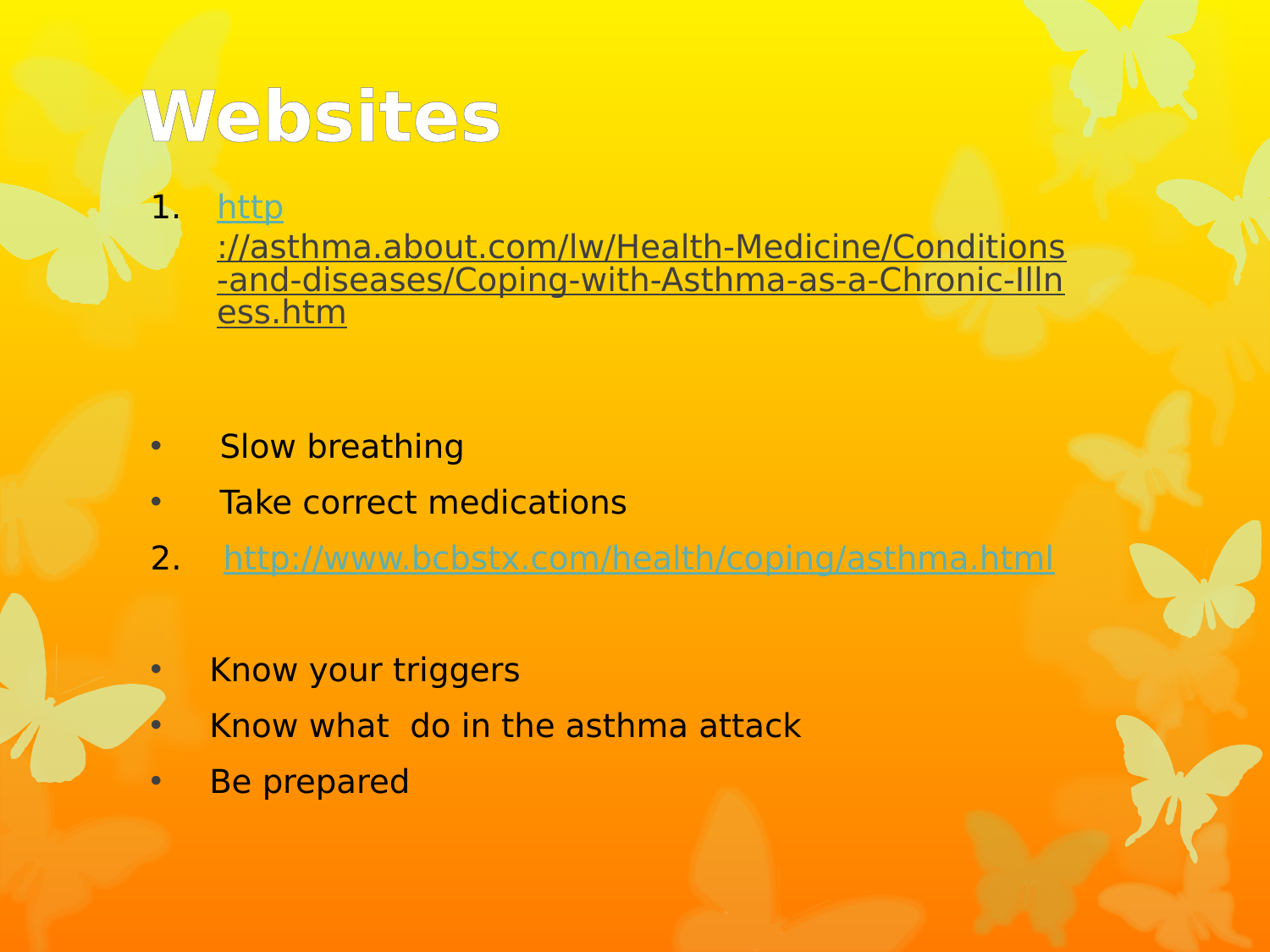

# Websites
http://asthma.about.com/lw/Health-Medicine/Conditions-and-diseases/Coping-with-Asthma-as-a-Chronic-Illness.htm
 Slow breathing
 Take correct medications
2.    http://www.bcbstx.com/health/coping/asthma.html

Know your triggers
Know what  do in the asthma attack
Be prepared